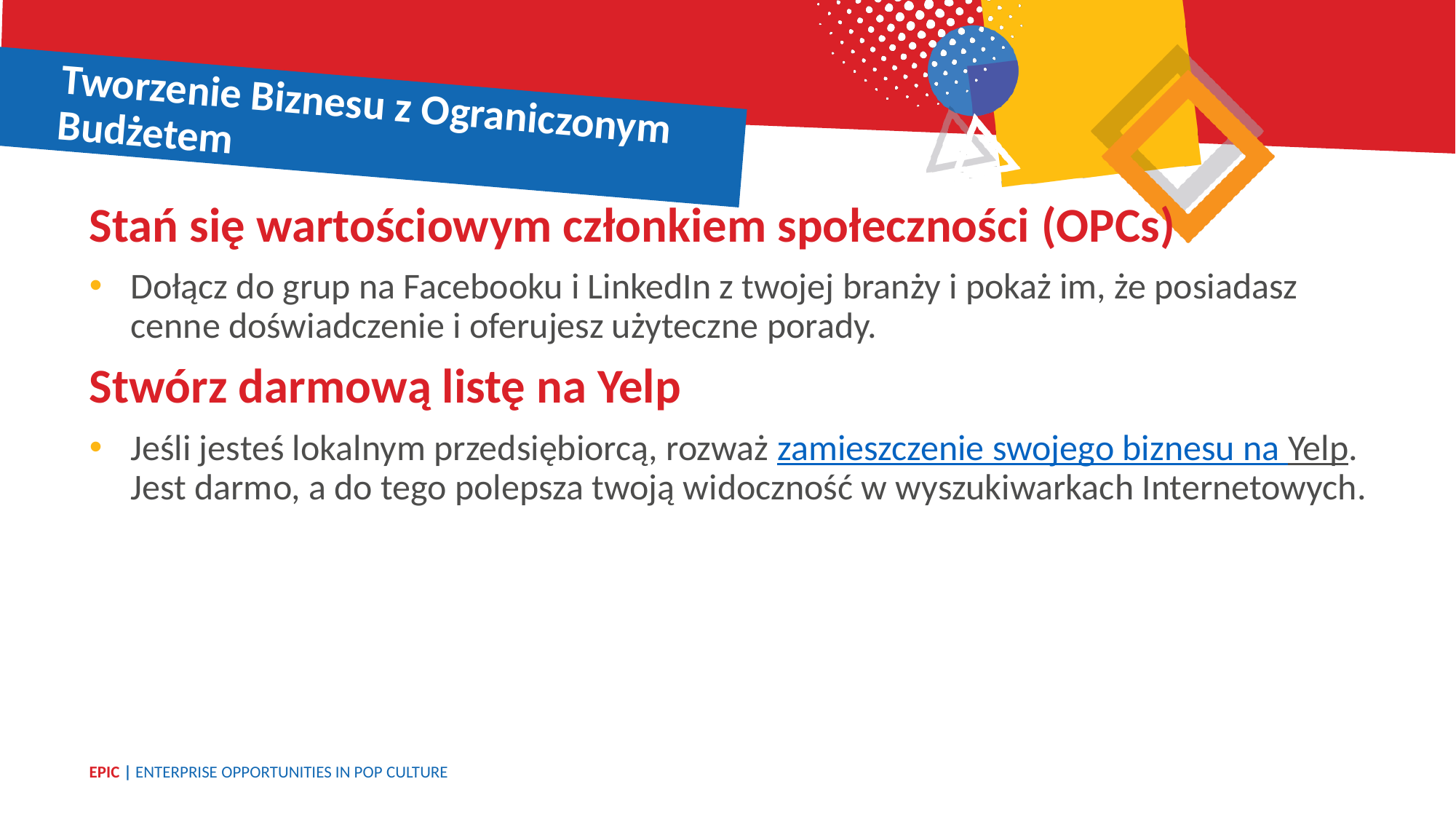

Tworzenie Biznesu z Ograniczonym Budżetem

Stań się wartościowym członkiem społeczności (OPCs)
Dołącz do grup na Facebooku i LinkedIn z twojej branży i pokaż im, że posiadasz cenne doświadczenie i oferujesz użyteczne porady.
Stwórz darmową listę na Yelp
Jeśli jesteś lokalnym przedsiębiorcą, rozważ zamieszczenie swojego biznesu na Yelp. Jest darmo, a do tego polepsza twoją widoczność w wyszukiwarkach Internetowych.